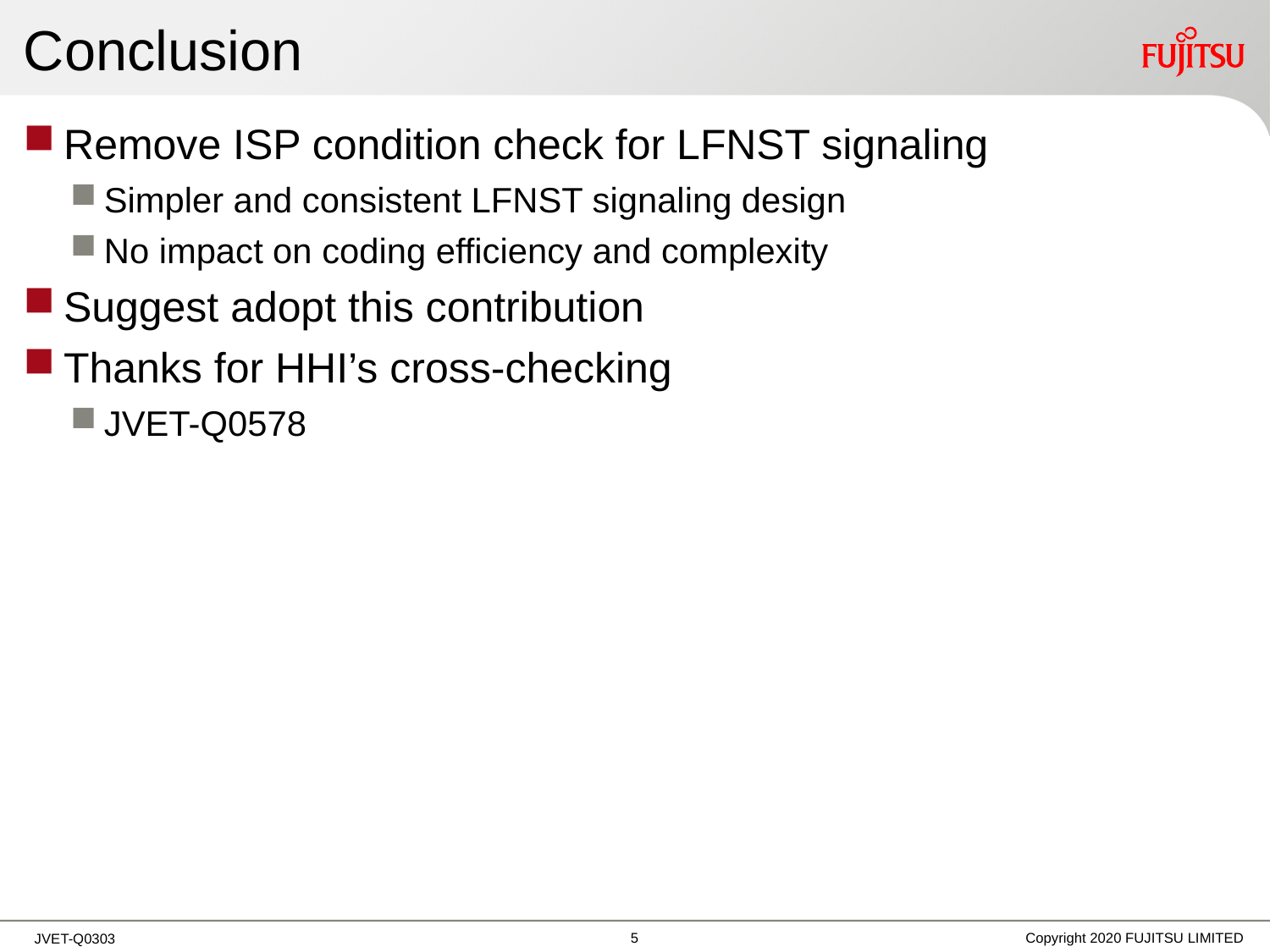

# Conclusion
Remove ISP condition check for LFNST signaling
Simpler and consistent LFNST signaling design
No impact on coding efficiency and complexity
Suggest adopt this contribution
Thanks for HHI’s cross-checking
JVET-Q0578
5
Copyright 2020 FUJITSU LIMITED